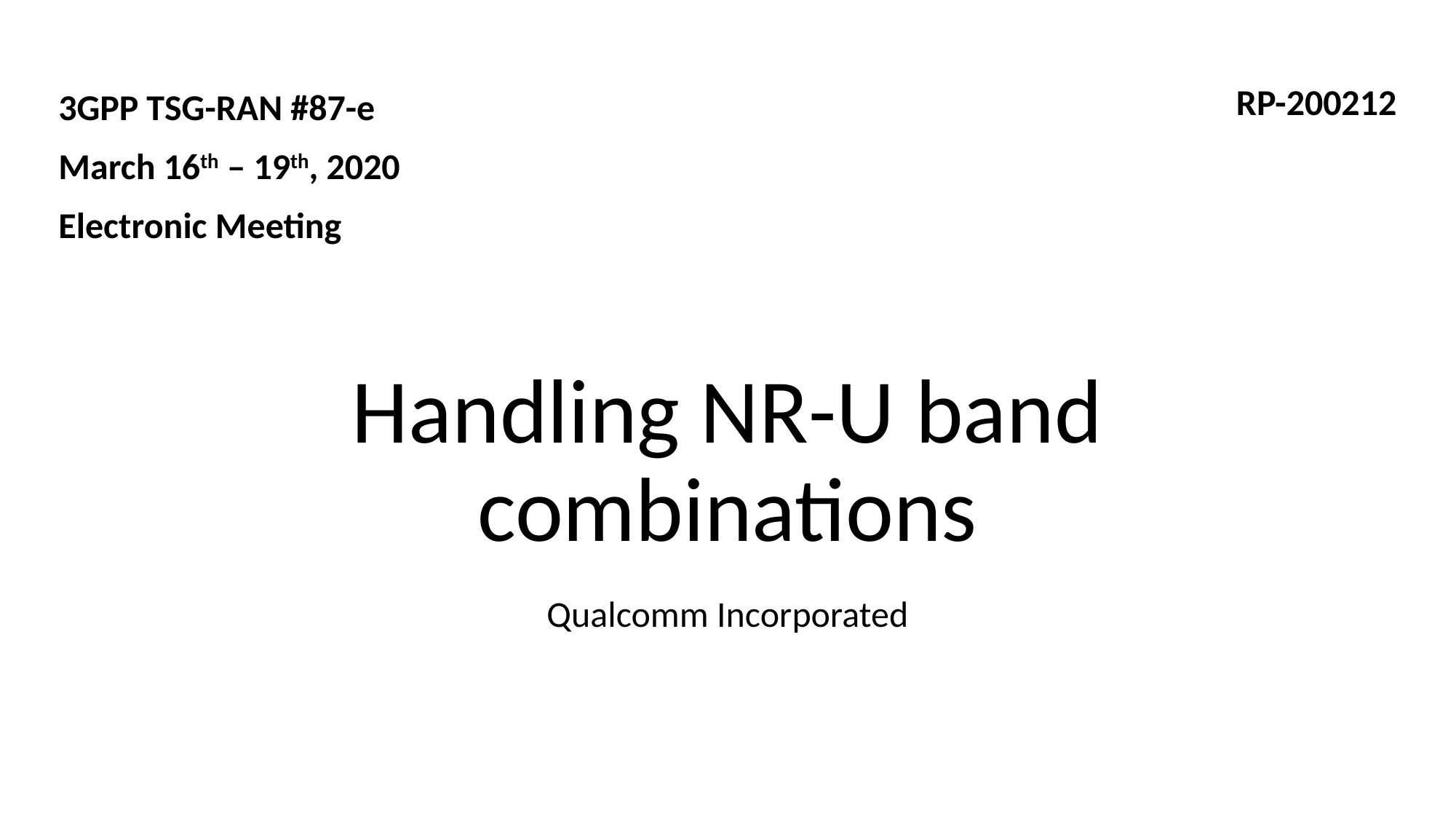

3GPP TSG-RAN #87-e
March 16th ‒ 19th, 2020
Electronic Meeting
RP-200212
# Handling NR-U band combinations
Qualcomm Incorporated